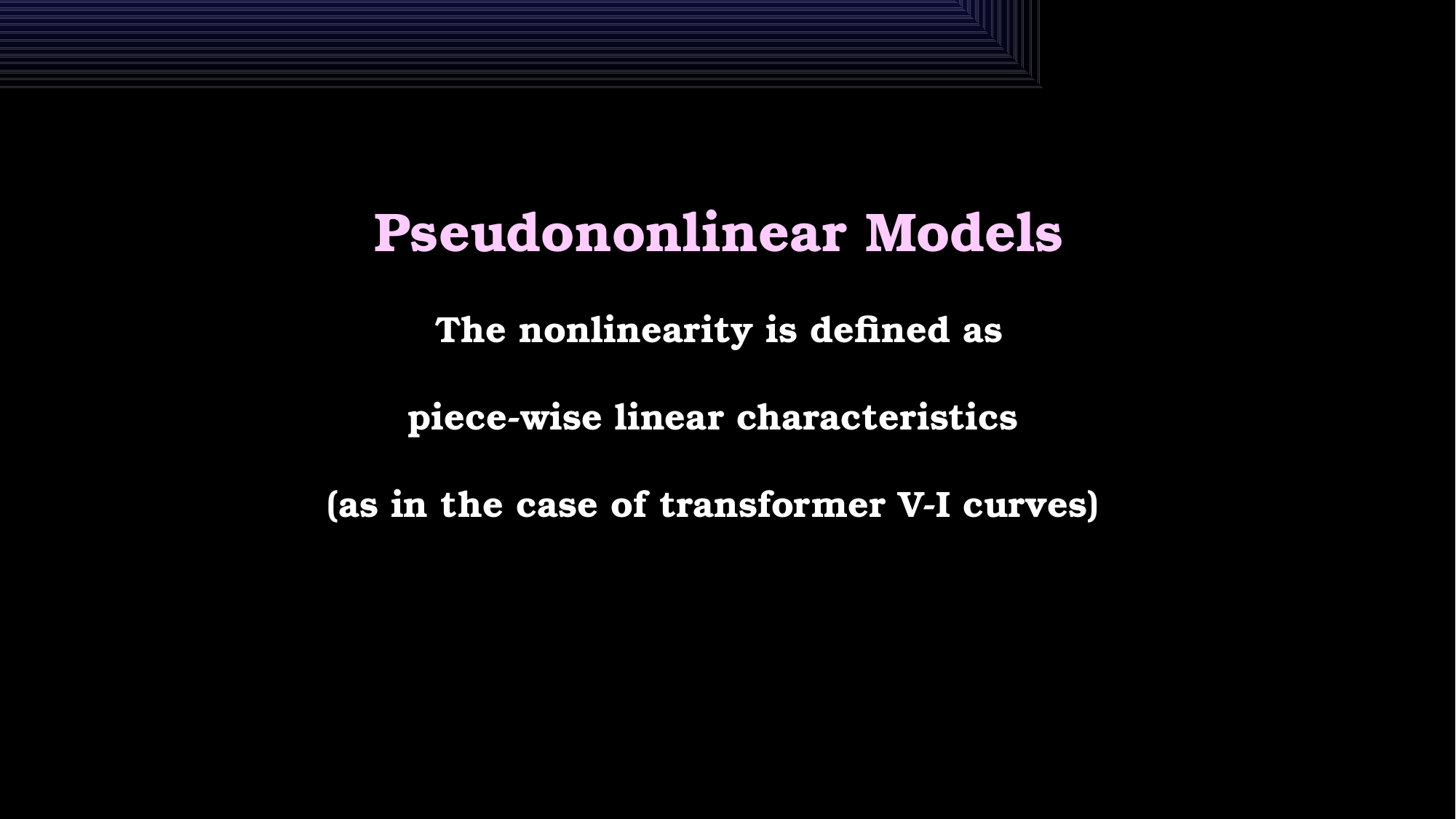

Pseudononlinear Models

The nonlinearity is defined as

piece-wise linear characteristics

(as in the case of transformer V-I curves)